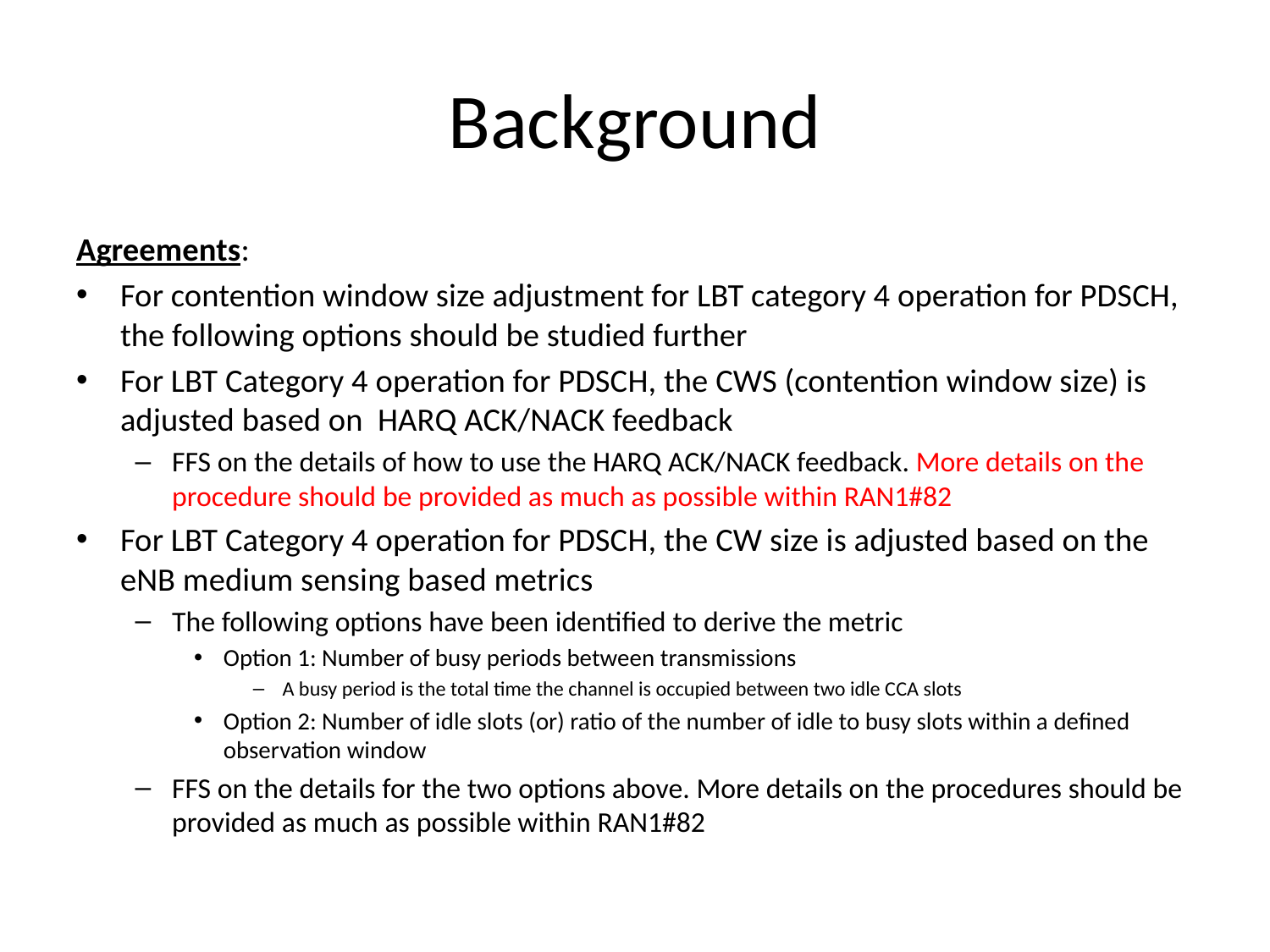

# Background
Agreements:
For contention window size adjustment for LBT category 4 operation for PDSCH, the following options should be studied further
For LBT Category 4 operation for PDSCH, the CWS (contention window size) is adjusted based on  HARQ ACK/NACK feedback
FFS on the details of how to use the HARQ ACK/NACK feedback. More details on the procedure should be provided as much as possible within RAN1#82
For LBT Category 4 operation for PDSCH, the CW size is adjusted based on the eNB medium sensing based metrics
The following options have been identified to derive the metric
Option 1: Number of busy periods between transmissions
A busy period is the total time the channel is occupied between two idle CCA slots
Option 2: Number of idle slots (or) ratio of the number of idle to busy slots within a defined observation window
FFS on the details for the two options above. More details on the procedures should be provided as much as possible within RAN1#82